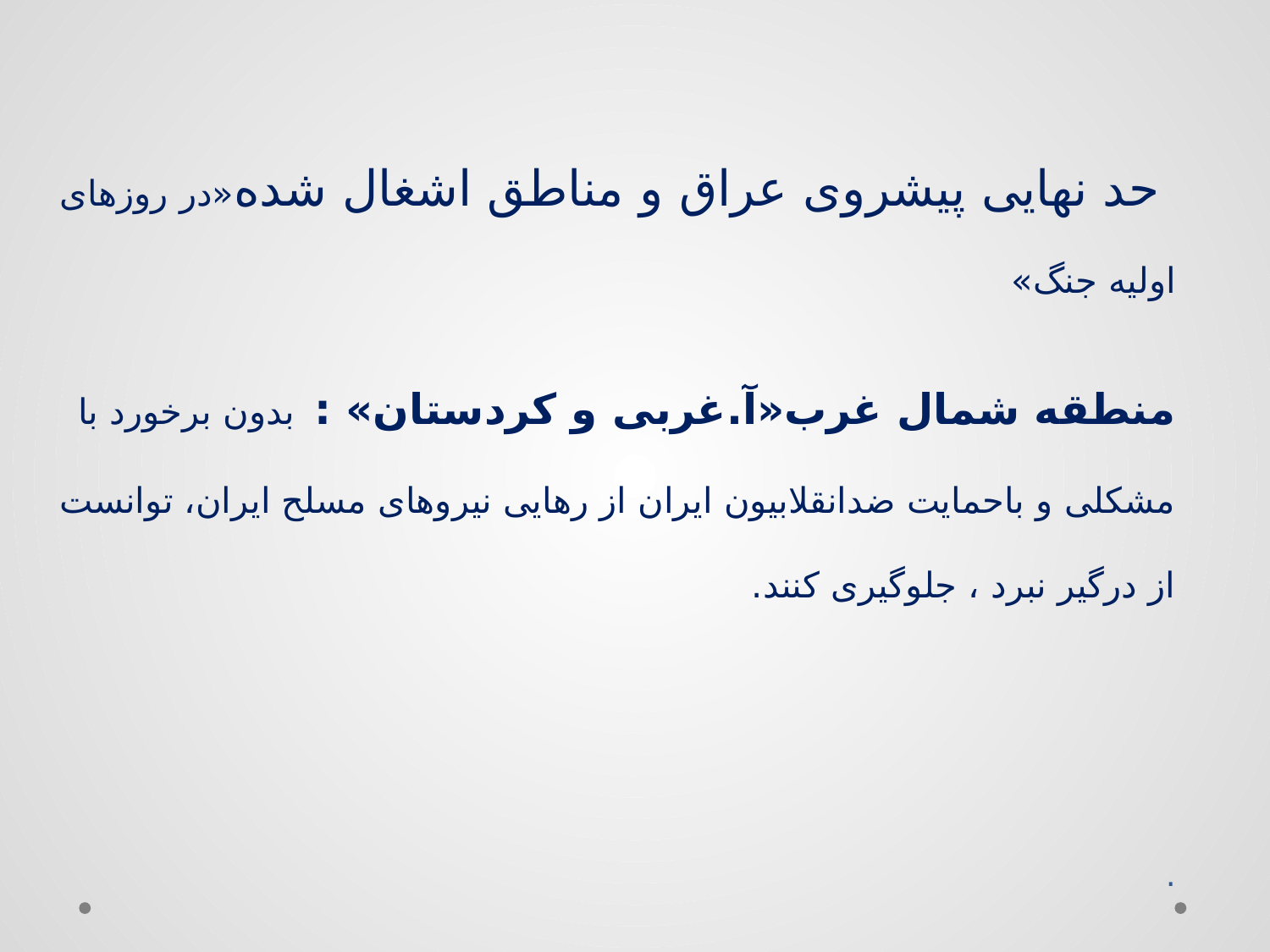

# حد نهایی پیشروی عراق و مناطق اشغال شده«در روزهای اولیه جنگ» منطقه شمال غرب«آ.غربی و کردستان» : بدون برخورد با مشکلی و باحمایت ضدانقلابیون ایران از رهایی نیروهای مسلح ایران، توانست از درگیر نبرد ، جلوگیری کنند. .